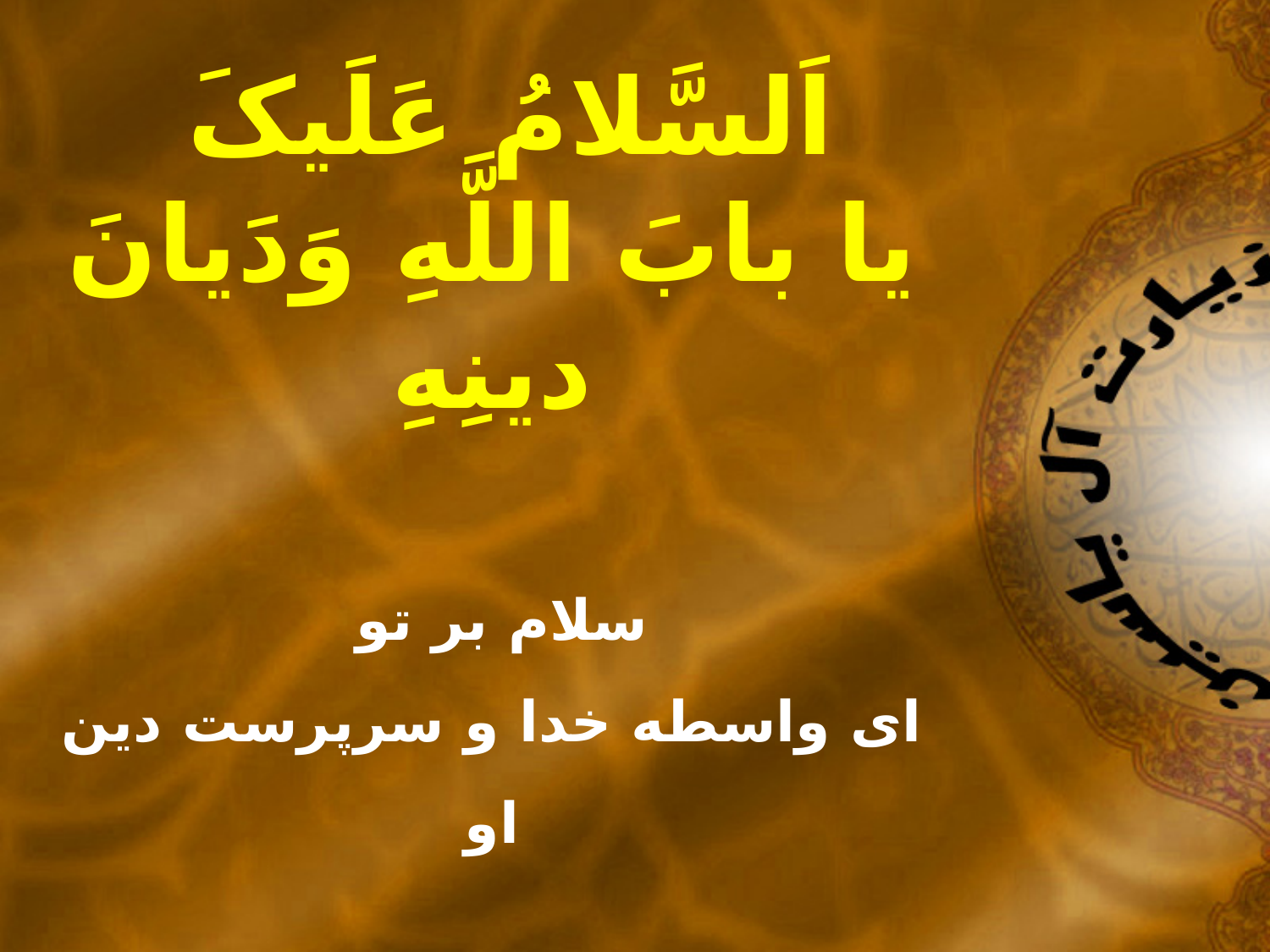

اَلسَّلامُ عَلَيکَ
يا بابَ اللَّهِ وَدَيانَ دينِهِ
سلام بر تو
اى واسطه خدا و سرپرست دين او